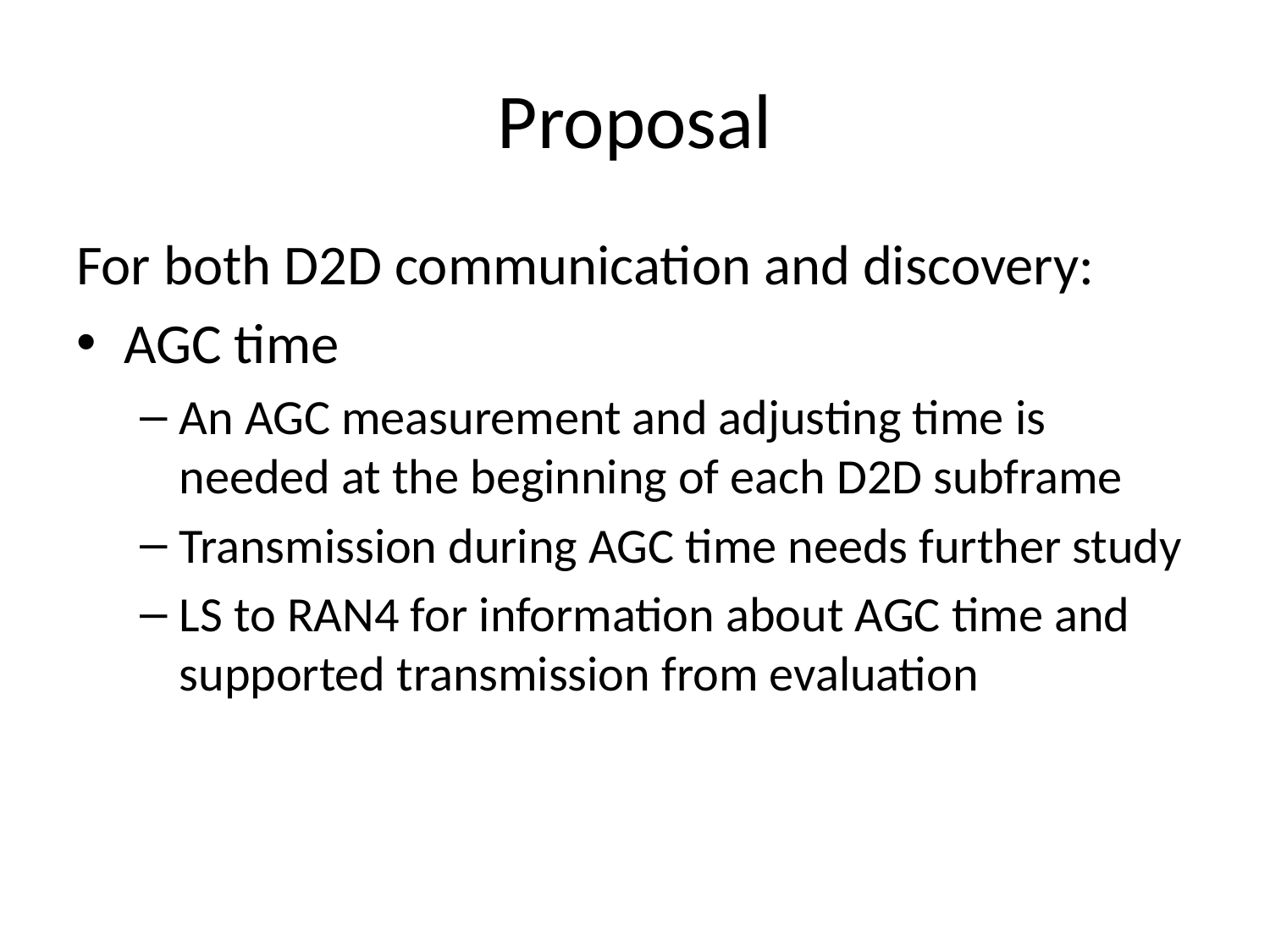

# Proposal
For both D2D communication and discovery:
AGC time
An AGC measurement and adjusting time is needed at the beginning of each D2D subframe
Transmission during AGC time needs further study
LS to RAN4 for information about AGC time and supported transmission from evaluation